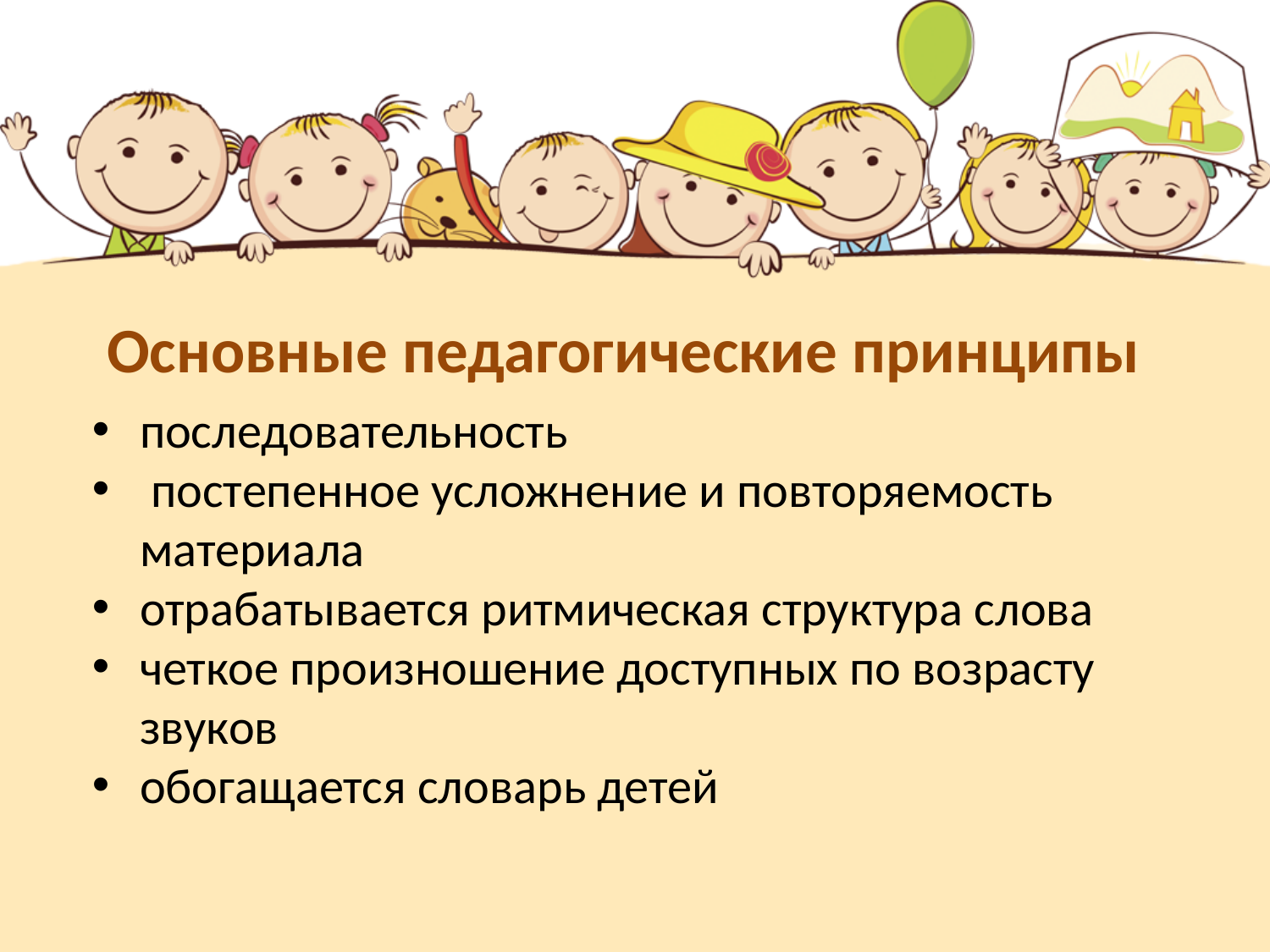

# Основные педагогические принципы

последовательность
 постепенное усложнение и повторяемость материала
отрабатывается ритмическая структура слова
четкое произношение доступных по возрасту звуков
обогащается словарь детей